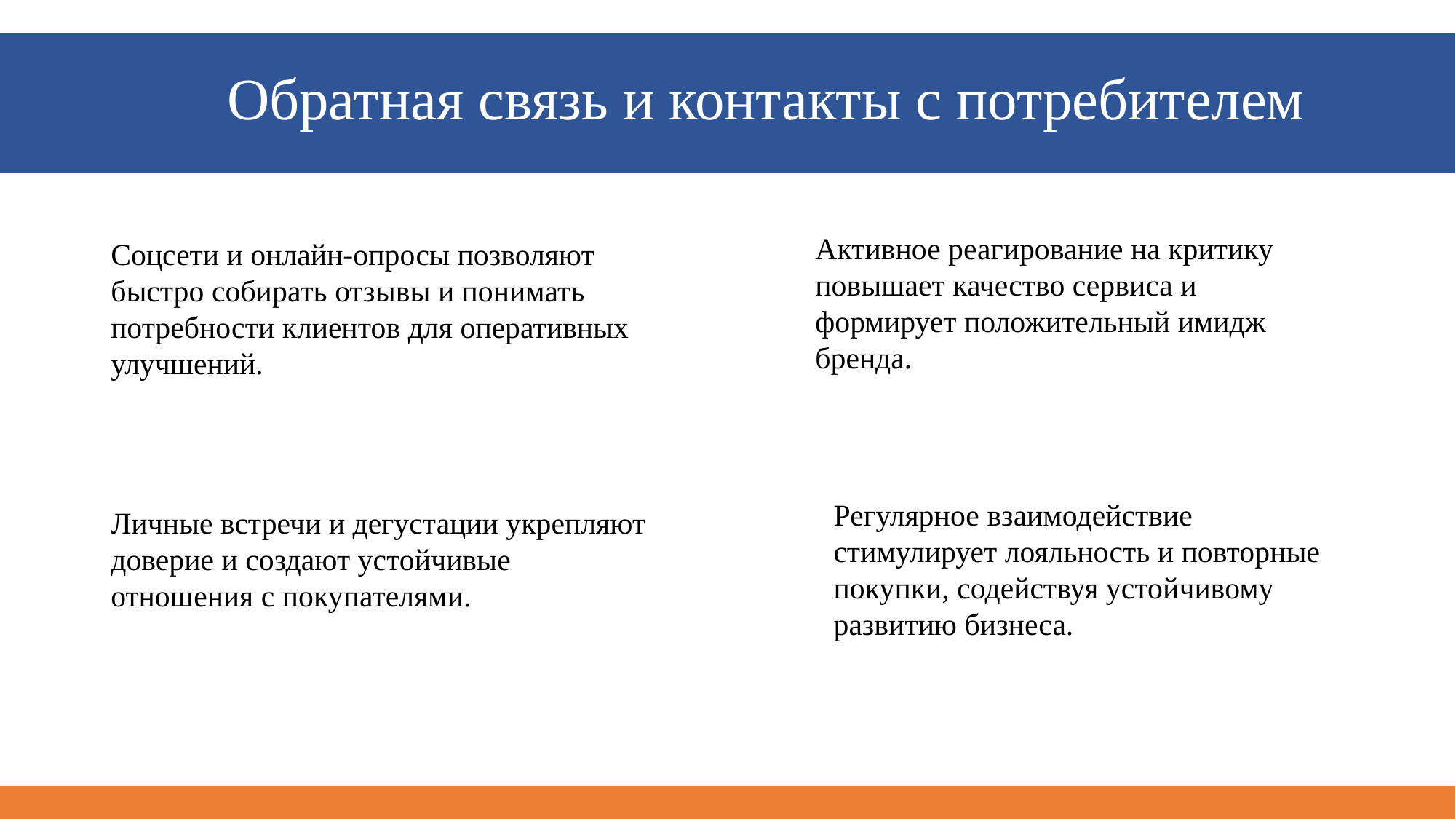

# Обратная связь и контакты с потребителем

Активное реагирование на критику повышает качество сервиса и формирует положительный имидж бренда.

Соцсети и онлайн-опросы позволяют быстро собирать отзывы и понимать потребности клиентов для оперативных улучшений.

Благозвучно
Легко произносится
Регулярное взаимодействие стимулирует лояльность и повторные покупки, содействуя устойчивому развитию бизнеса.

Личные встречи и дегустации укрепляют доверие и создают устойчивые отношения с покупателями.

Защищено юридически
Выделяется из группы
прочих брендов